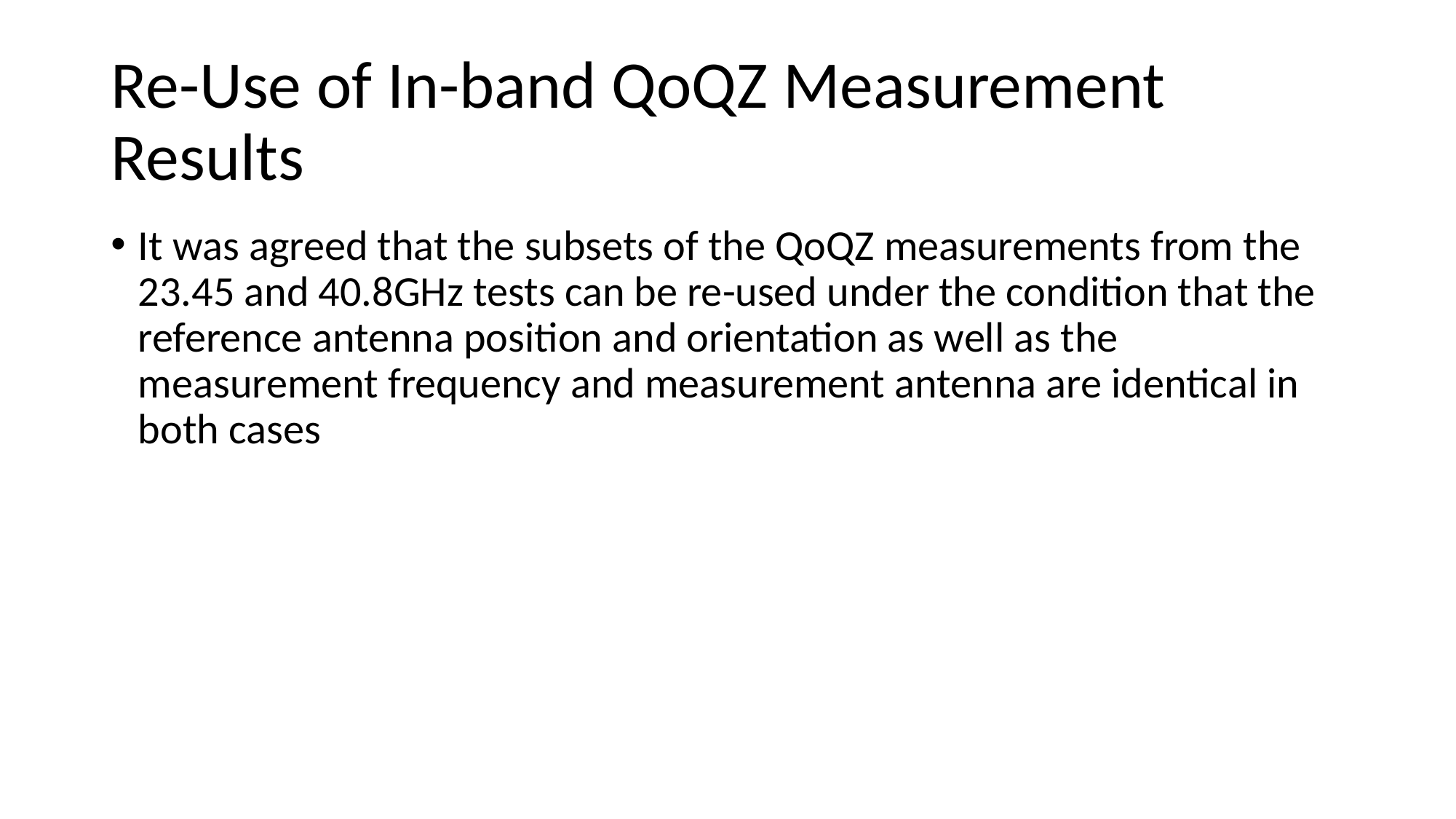

# Re-Use of In-band QoQZ Measurement Results
It was agreed that the subsets of the QoQZ measurements from the 23.45 and 40.8GHz tests can be re-used under the condition that the reference antenna position and orientation as well as the measurement frequency and measurement antenna are identical in both cases